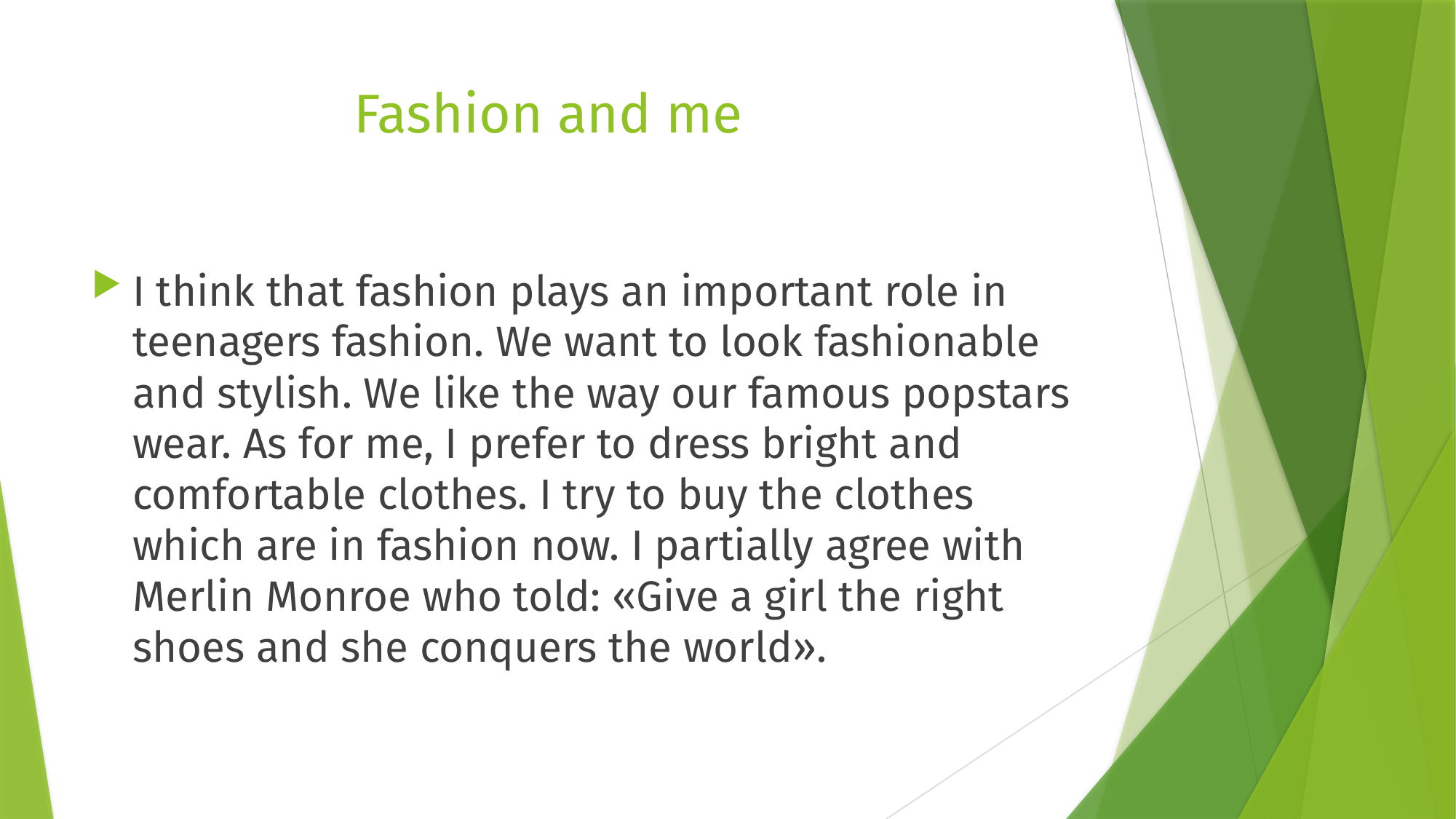

# Fashion and me
I think that fashion plays an important role in teenagers fashion. We want to look fashionable and stylish. We like the way our famous popstars wear. As for me, I prefer to dress bright and comfortable clothes. I try to buy the clothes which are in fashion now. I partially agree with Merlin Monroe who told: «Give a girl the right shoes and she conquers the world».